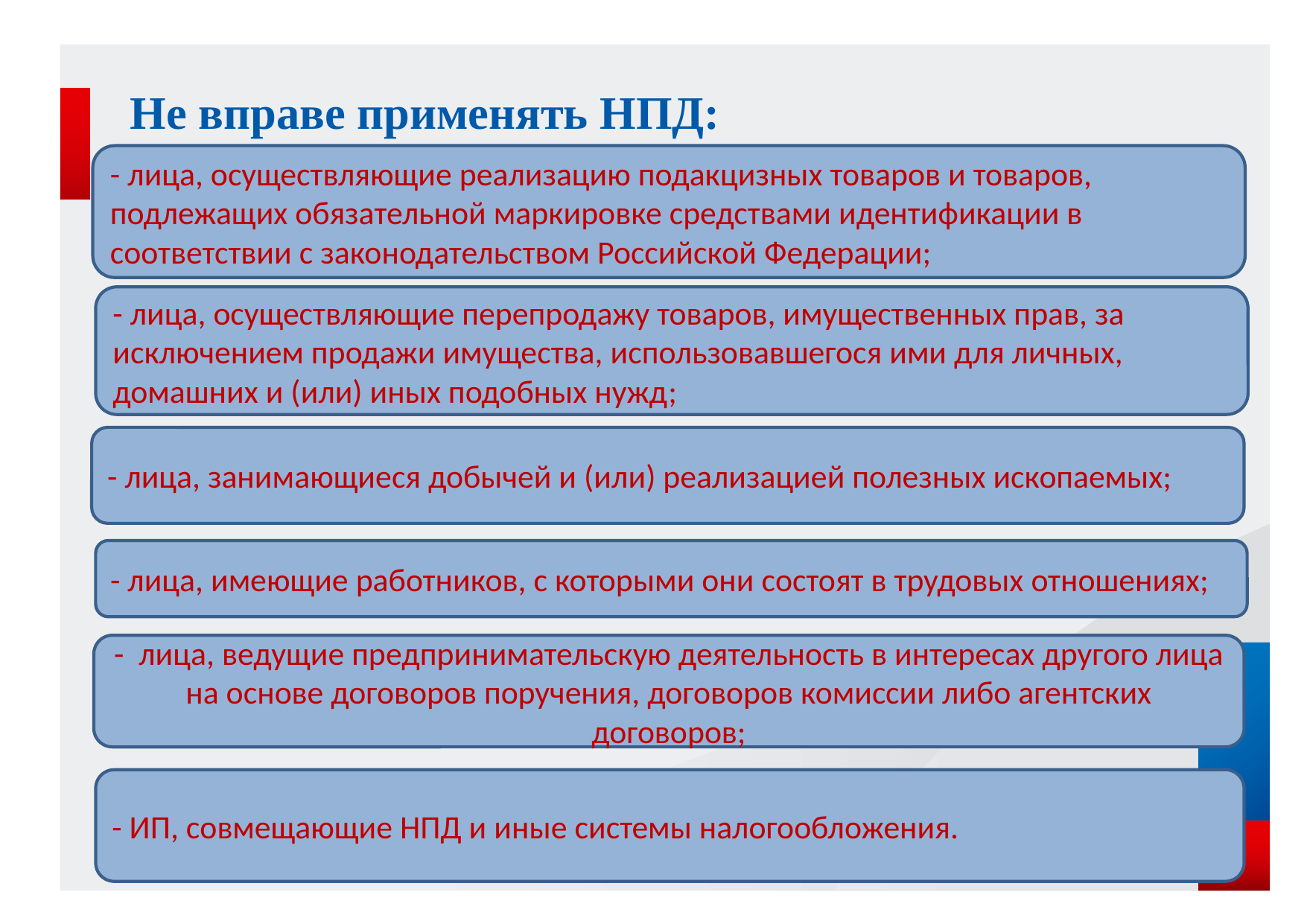

# Не вправе применять НПД:
- лица, осуществляющие реализацию подакцизных товаров и товаров, подлежащих обязательной маркировке средствами идентификации в соответствии с законодательством Российской Федерации;
- лица, осуществляющие перепродажу товаров, имущественных прав, за исключением продажи имущества, использовавшегося ими для личных, домашних и (или) иных подобных нужд;
- лица, занимающиеся добычей и (или) реализацией полезных ископаемых;
- лица, имеющие работников, с которыми они состоят в трудовых отношениях;
-  лица, ведущие предпринимательскую деятельность в интересах другого лица на основе договоров поручения, договоров комиссии либо агентских договоров;

- ИП, совмещающие НПД и иные системы налогообложения.
3